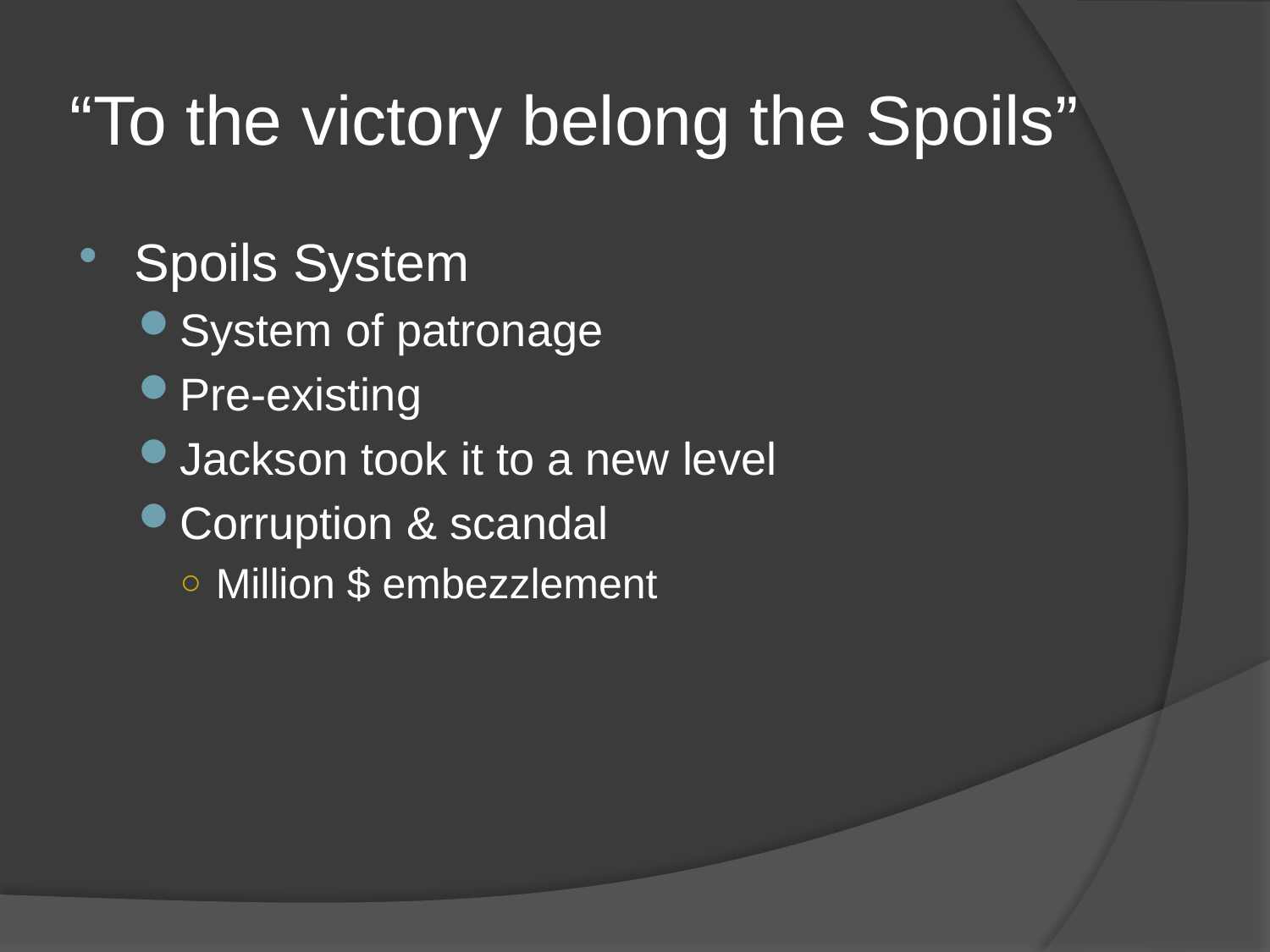

# “To the victory belong the Spoils”
Spoils System
System of patronage
Pre-existing
Jackson took it to a new level
Corruption & scandal
Million $ embezzlement